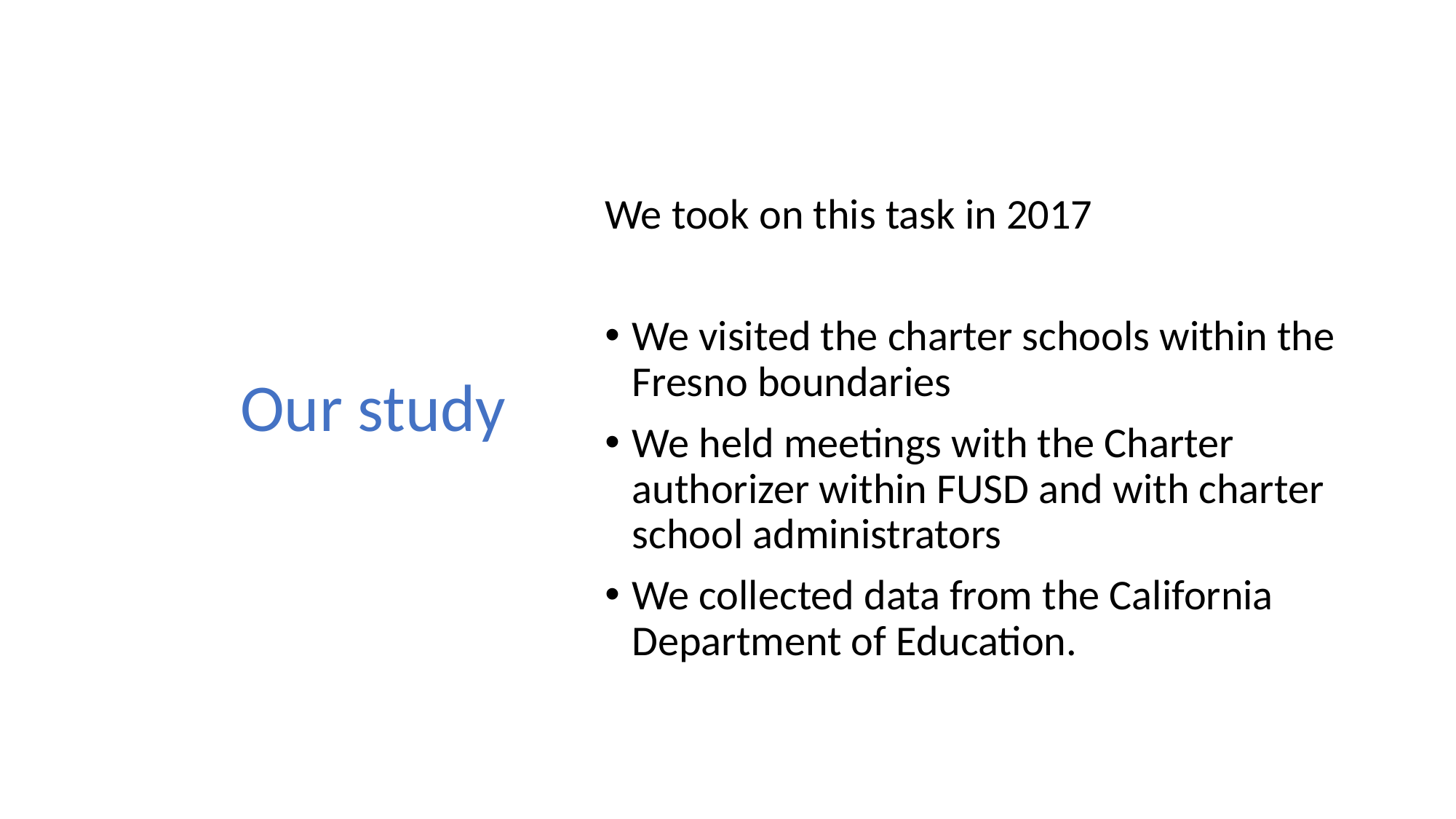

We took on this task in 2017

We visited the charter schools within the Fresno boundaries
We held meetings with the Charter authorizer within FUSD and with charter school administrators
We collected data from the California Department of Education.
# Our study